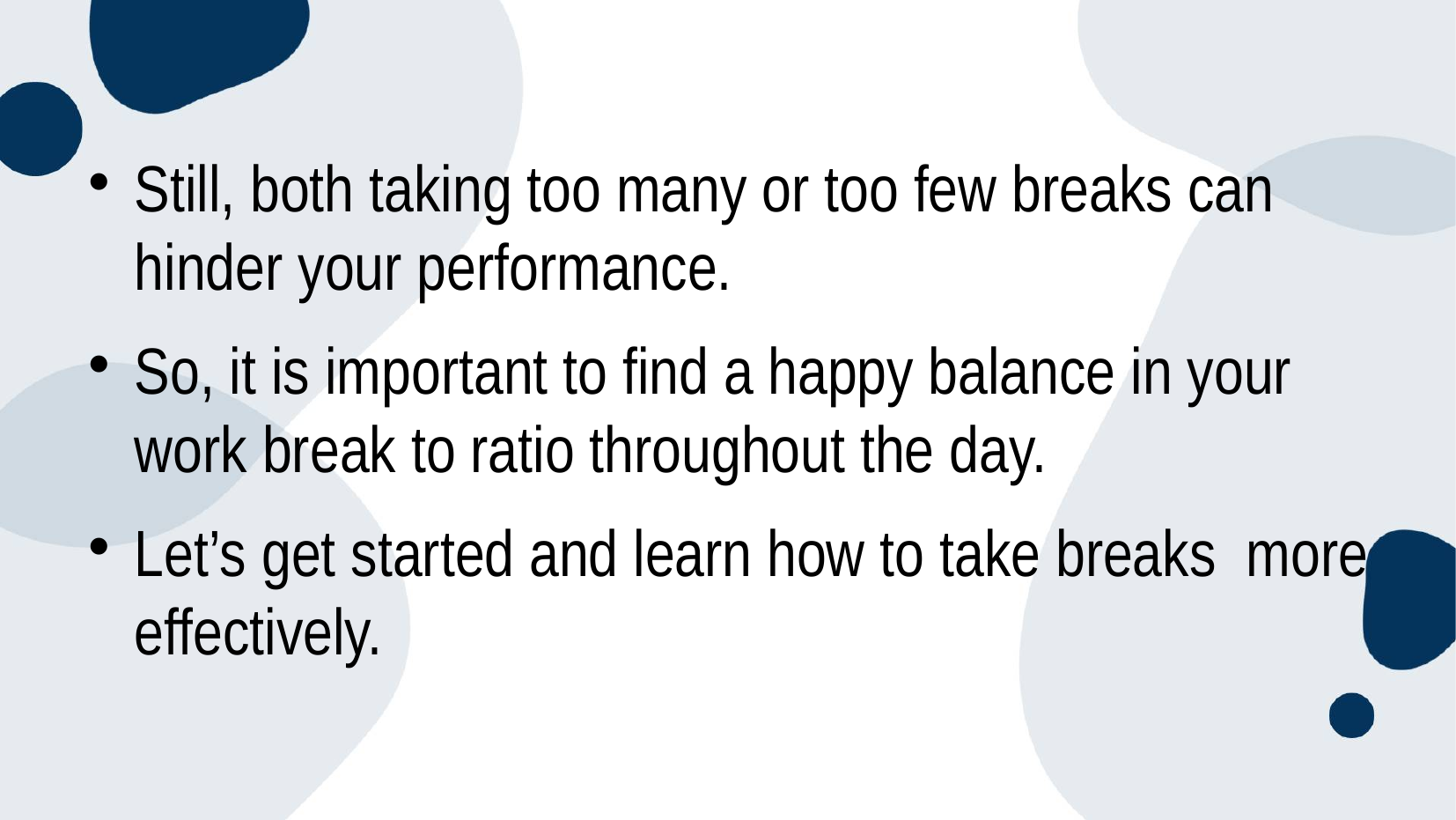

Still, both taking too many or too few breaks can hinder your performance.
So, it is important to find a happy balance in your work break to ratio throughout the day.
Let’s get started and learn how to take breaks  more effectively.